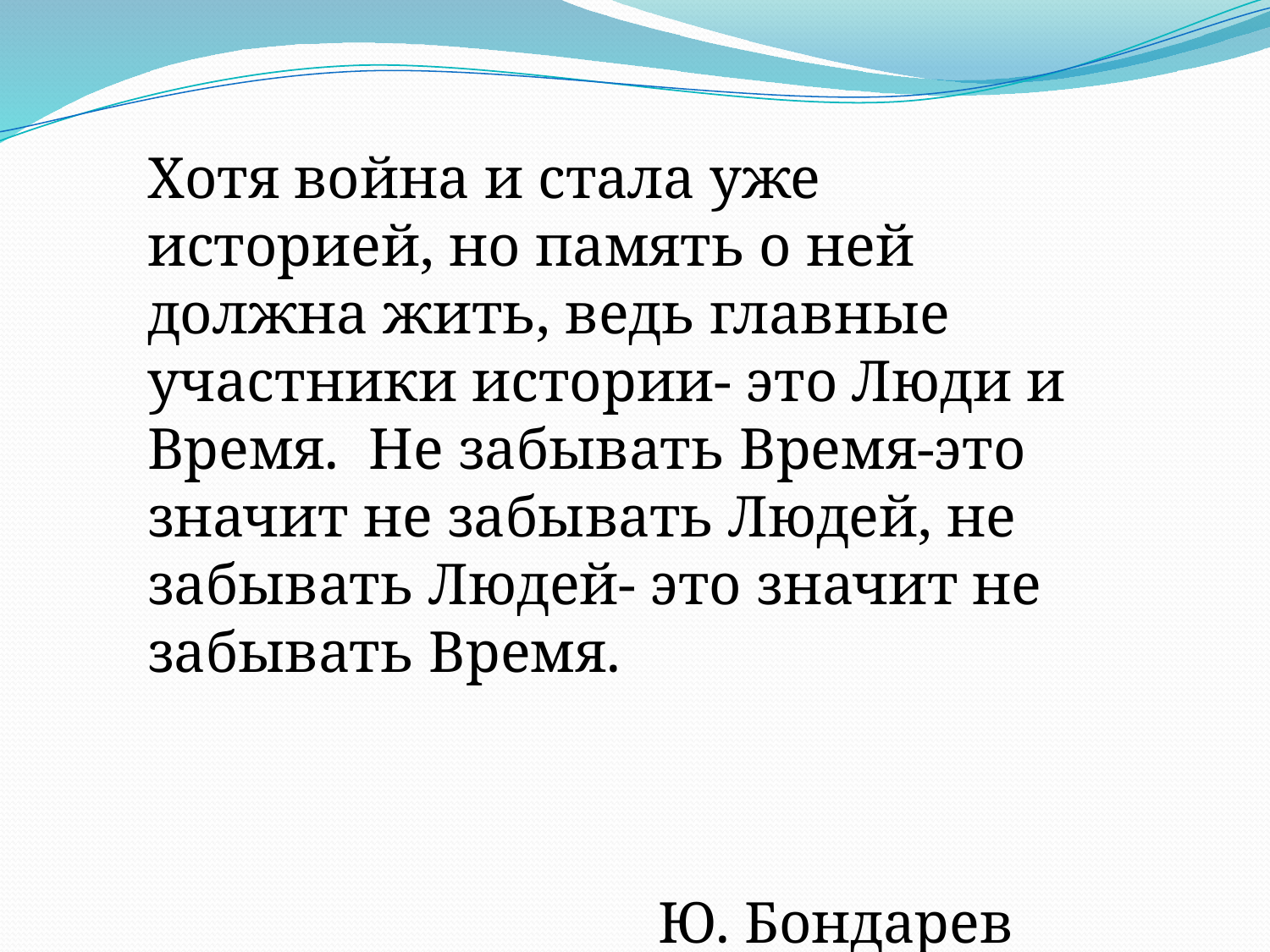

Хотя война и стала уже историей, но память о ней должна жить, ведь главные участники истории- это Люди и Время.  Не забывать Время-это значит не забывать Людей, не забывать Людей- это значит не забывать Время.

                                                                                                                                                                         Ю. Бондарев